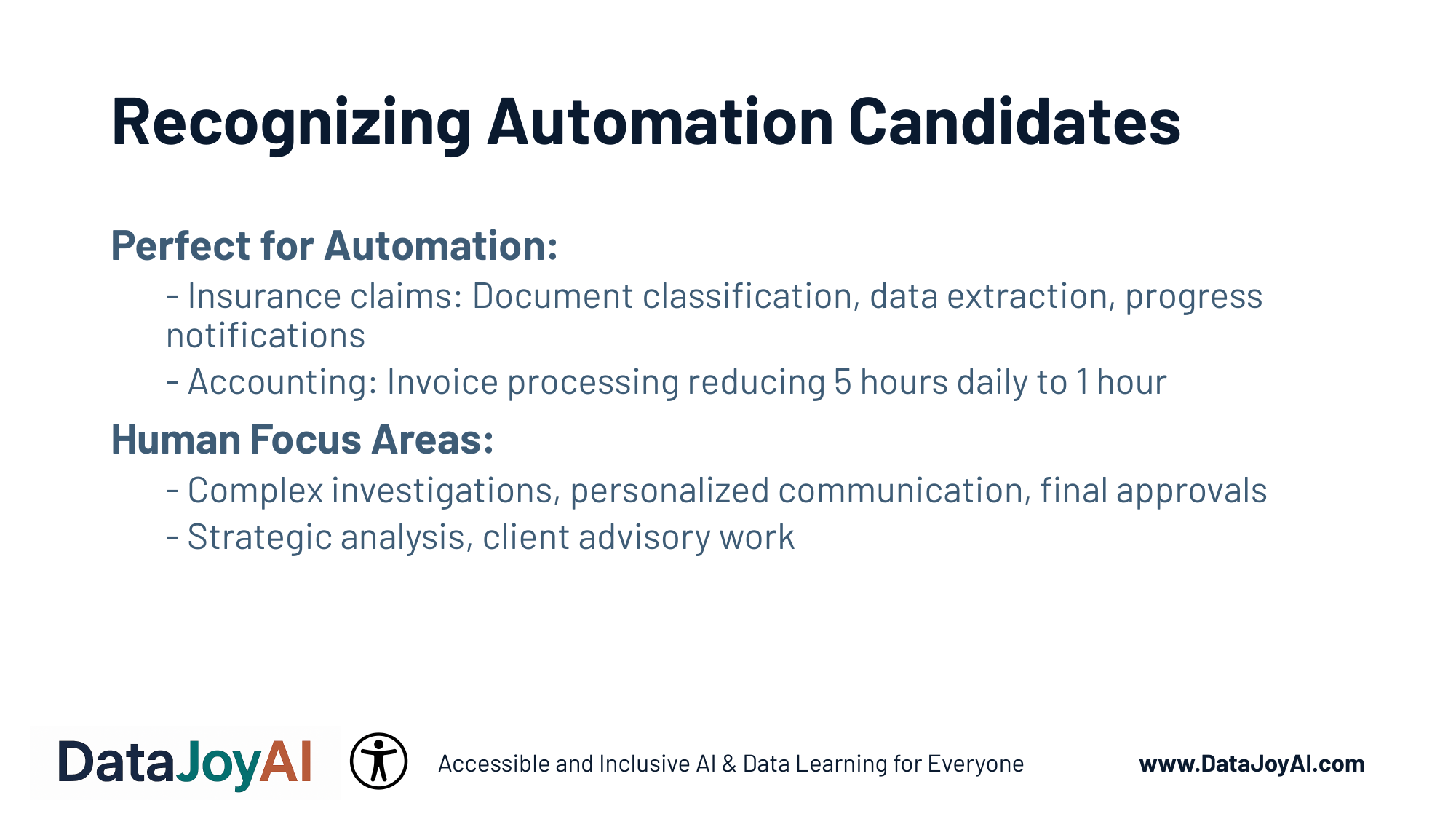

# Recognizing Automation Candidates
Perfect for Automation:
- Insurance claims: Document classification, data extraction, progress notifications
- Accounting: Invoice processing reducing 5 hours daily to 1 hour
Human Focus Areas:
- Complex investigations, personalized communication, final approvals
- Strategic analysis, client advisory work